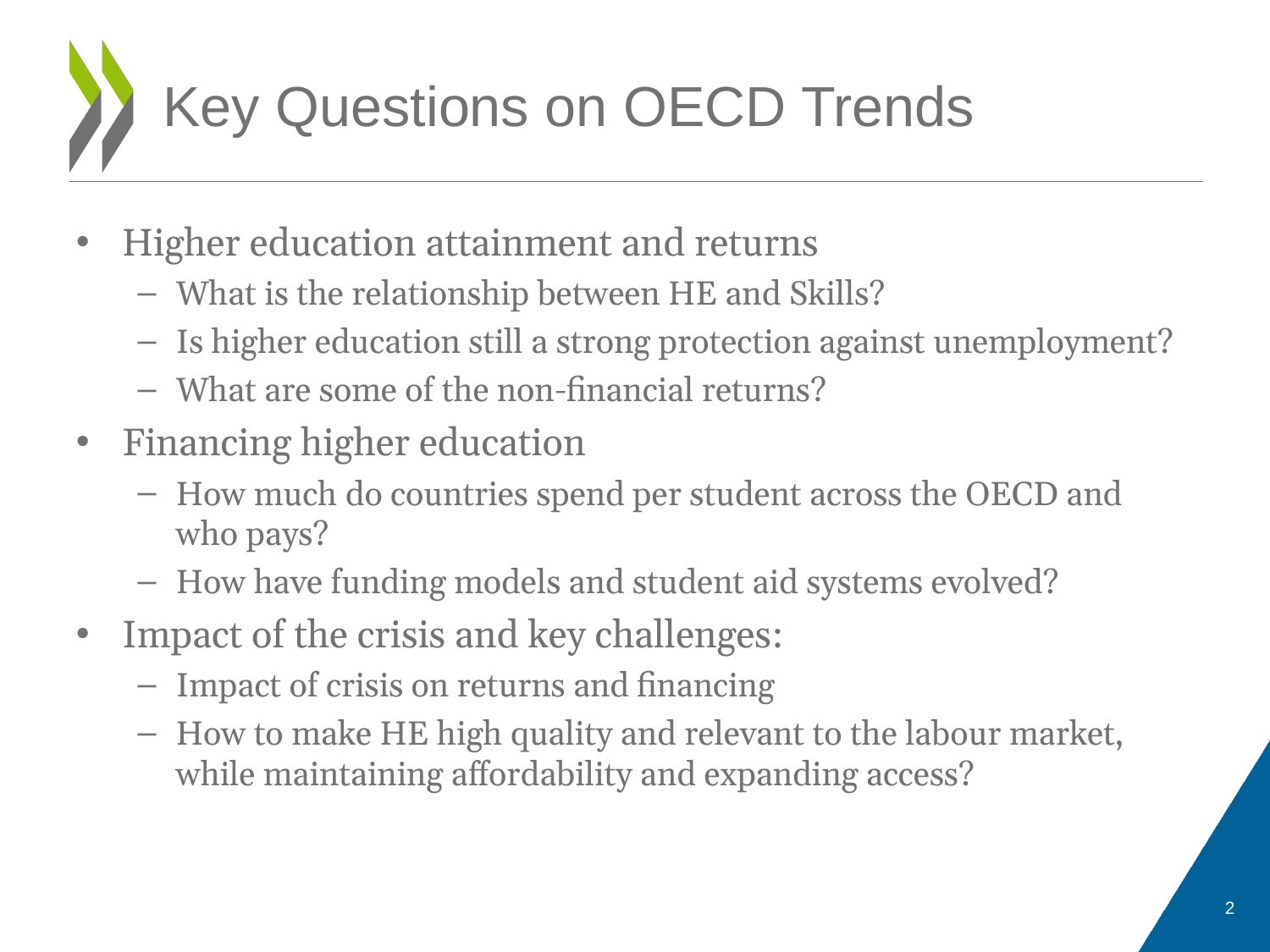

# Key Questions on OECD Trends
Higher education attainment and returns
What is the relationship between HE and Skills?
Is higher education still a strong protection against unemployment?
What are some of the non-financial returns?
Financing higher education
How much do countries spend per student across the OECD and who pays?
How have funding models and student aid systems evolved?
Impact of the crisis and key challenges:
Impact of crisis on returns and financing
How to make HE high quality and relevant to the labour market, while maintaining affordability and expanding access?

2